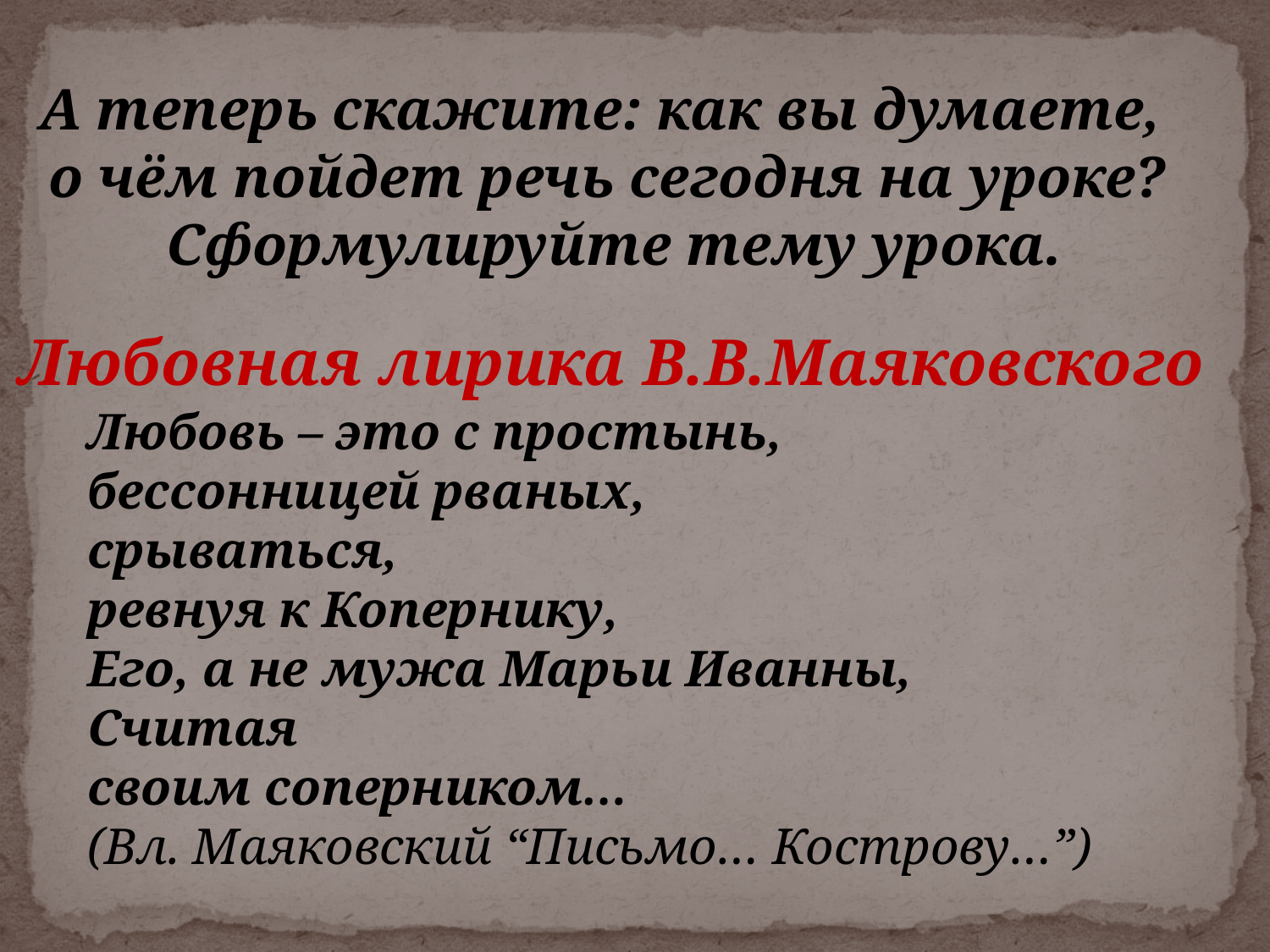

А теперь скажите: как вы думаете,
о чём пойдет речь сегодня на уроке?
 Сформулируйте тему урока.
Любовная лирика В.В.Маяковского
Любовь – это с простынь,
бессонницей рваных,
срываться,
ревнуя к Копернику,
Его, а не мужа Марьи Иванны, 
Считая 
своим соперником…
(Вл. Маяковский “Письмо… Кострову…”)